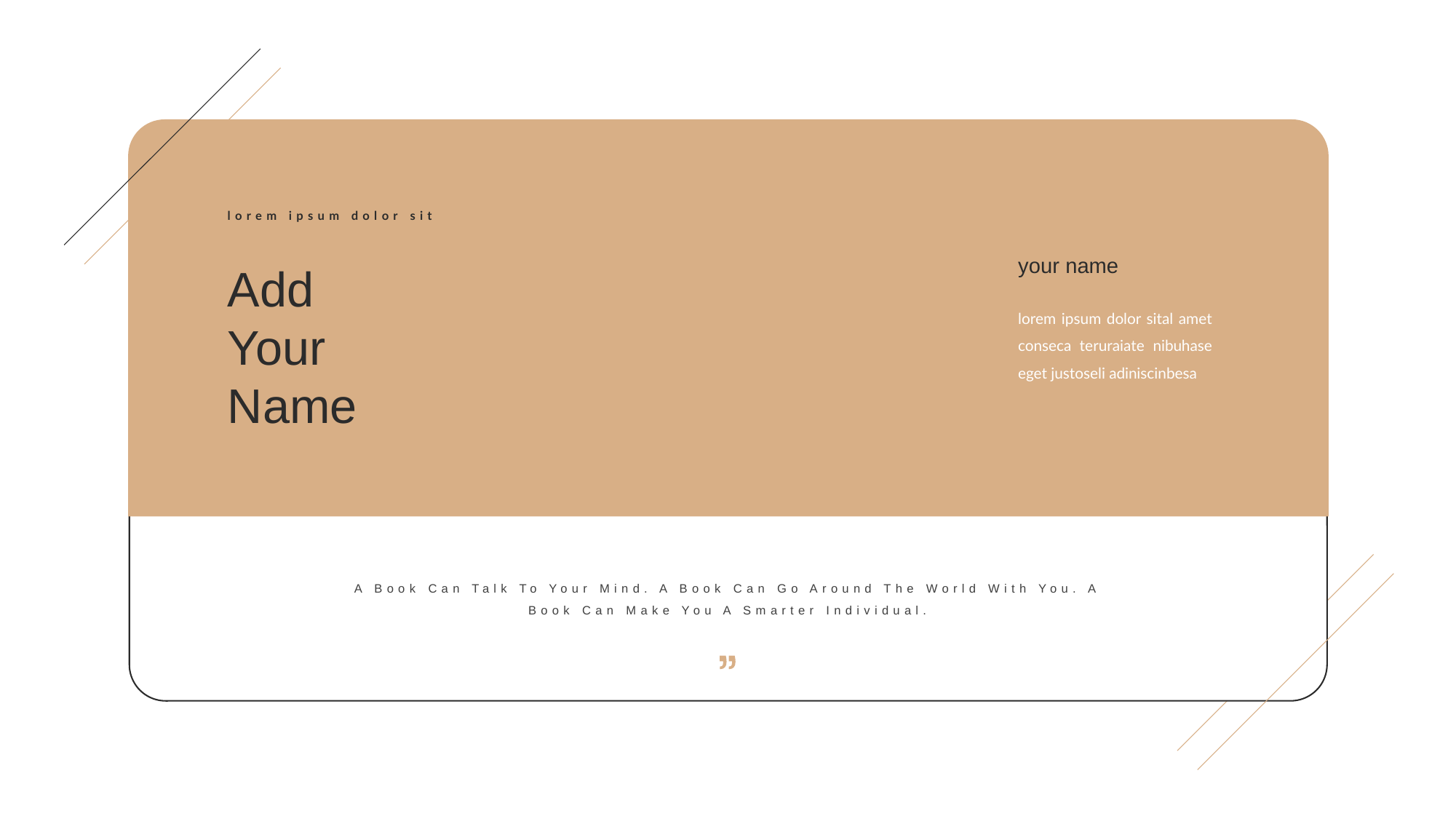

lorem ipsum dolor sit
Add
Your
Name
your name
lorem ipsum dolor sital amet conseca teruraiate nibuhase eget justoseli adiniscinbesa
A Book Can Talk To Your Mind. A Book Can Go Around The World With You. A Book Can Make You A Smarter Individual.